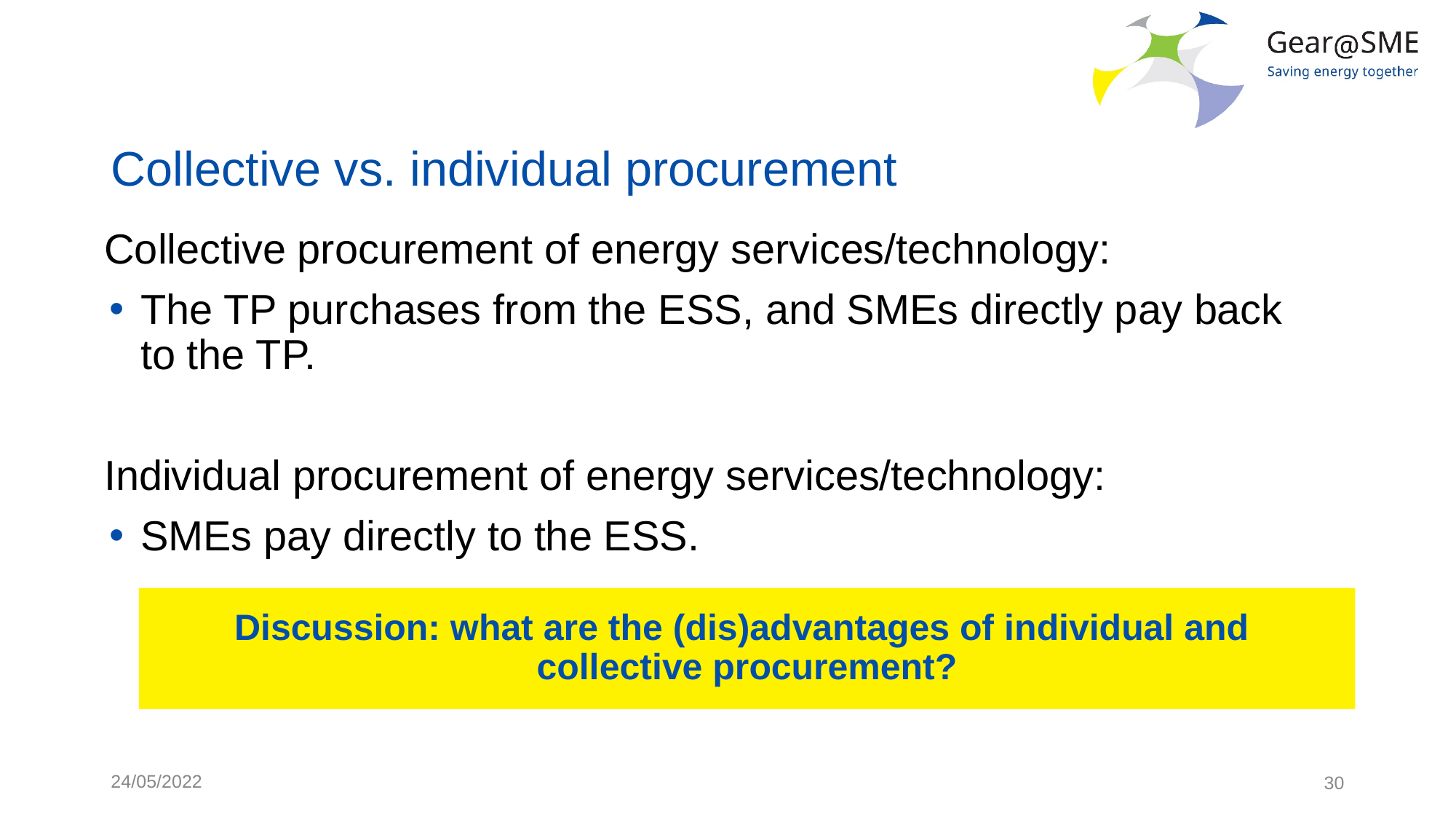

# Collective vs. individual procurement
Collective procurement of energy services/technology:
The TP purchases from the ESS, and SMEs directly pay back to the TP.

Individual procurement of energy services/technology:
SMEs pay directly to the ESS.

Discussion: what are the (dis)advantages of individual and
collective procurement?

24/05/2022
30